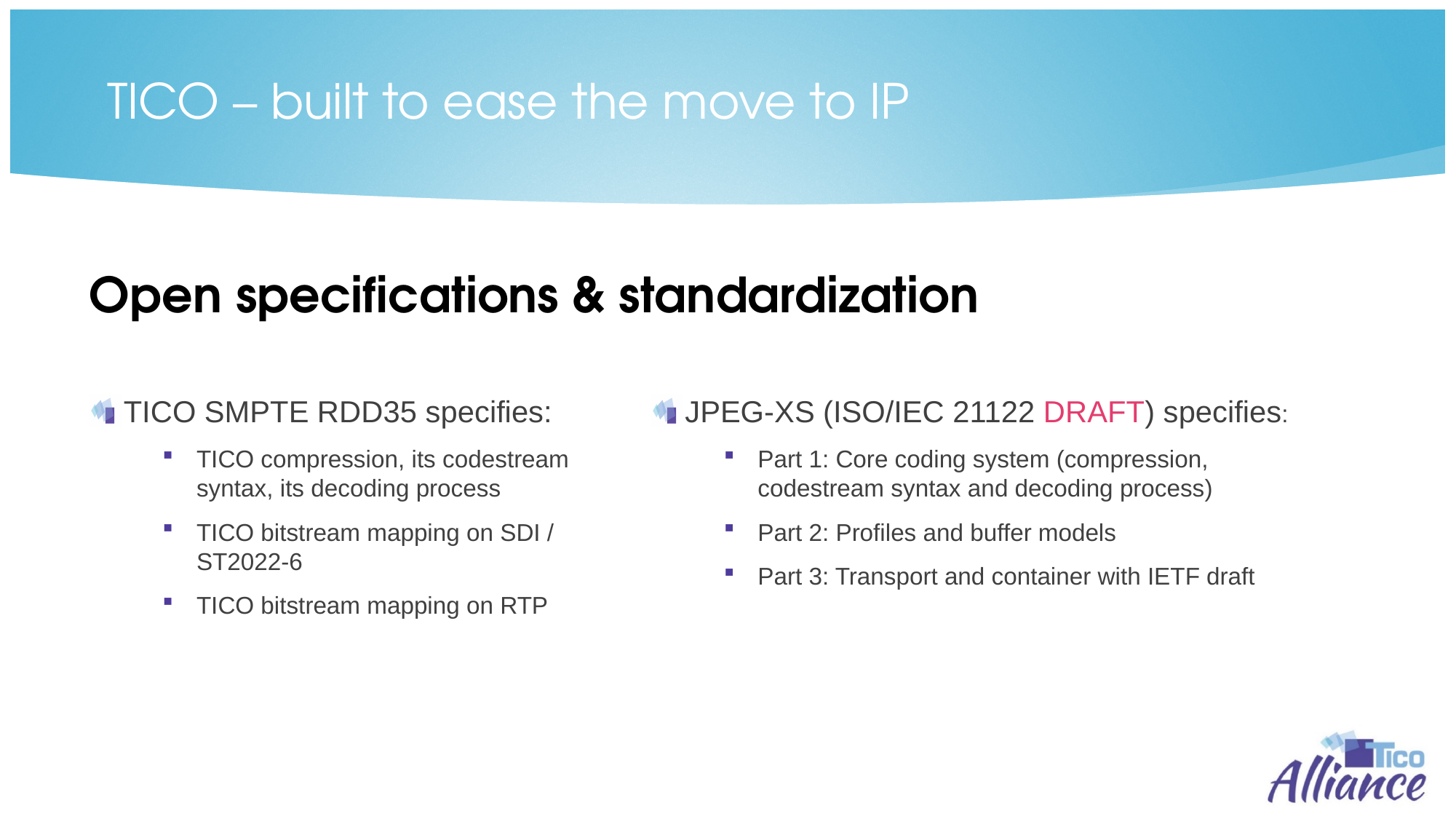

TICO – built to ease the move to IP
# Open specifications & standardization
TICO SMPTE RDD35 specifies:
TICO compression, its codestream syntax, its decoding process
TICO bitstream mapping on SDI / ST2022-6
TICO bitstream mapping on RTP
JPEG-XS (ISO/IEC 21122 DRAFT) specifies:
Part 1: Core coding system (compression, codestream syntax and decoding process)
Part 2: Profiles and buffer models
Part 3: Transport and container with IETF draft